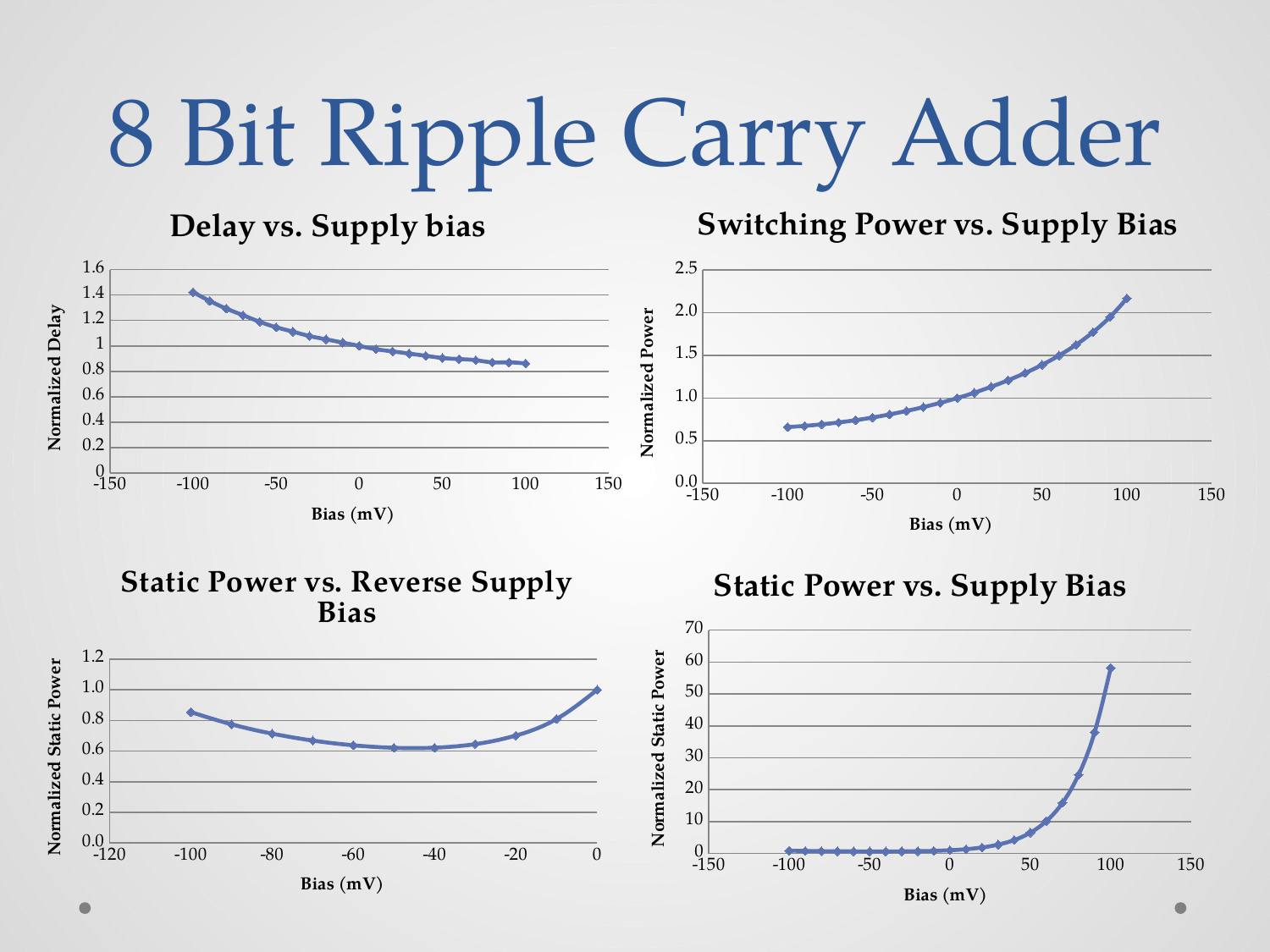

# 8 Bit Ripple Carry Adder

### Chart: Delay vs. Supply bias

| Category | Delay (ps) |
|---|---|

### Chart: Switching Power vs. Supply Bias

| Category |  |
|---|---|

### Chart: Static Power vs. Reverse Supply Bias

| Category |  |
|---|---|

### Chart: Static Power vs. Supply Bias

| Category |  |
|---|---|